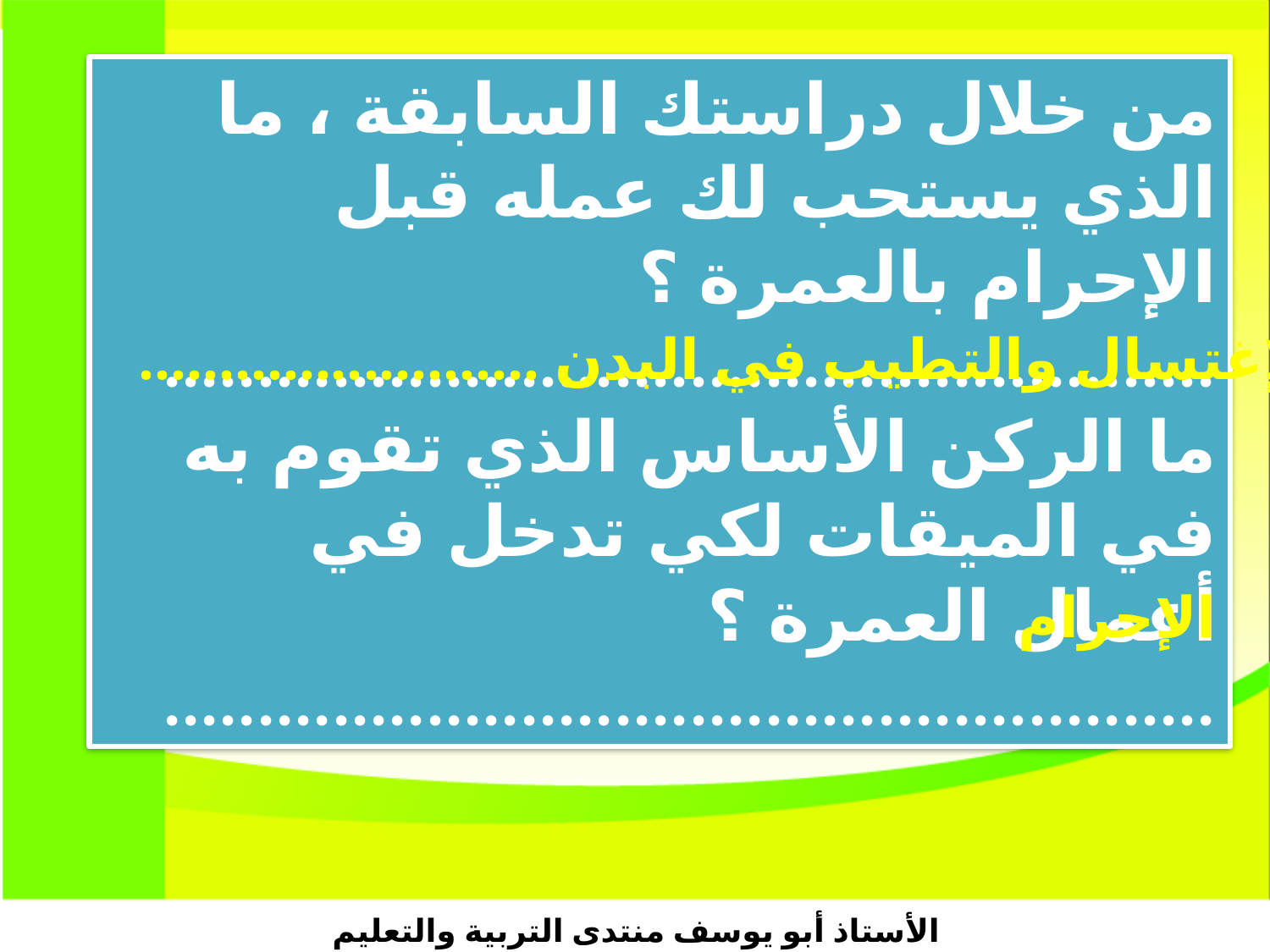

من خلال دراستك السابقة ، ما الذي يستحب لك عمله قبل الإحرام بالعمرة ؟
........................................................
ما الركن الأساس الذي تقوم به في الميقات لكي تدخل في أعمال العمرة ؟
........................................................
الإغتسال والتطيب في البدن .........................
الإحرام
الأستاذ أبو يوسف منتدى التربية والتعليم بالمدينة المنورة